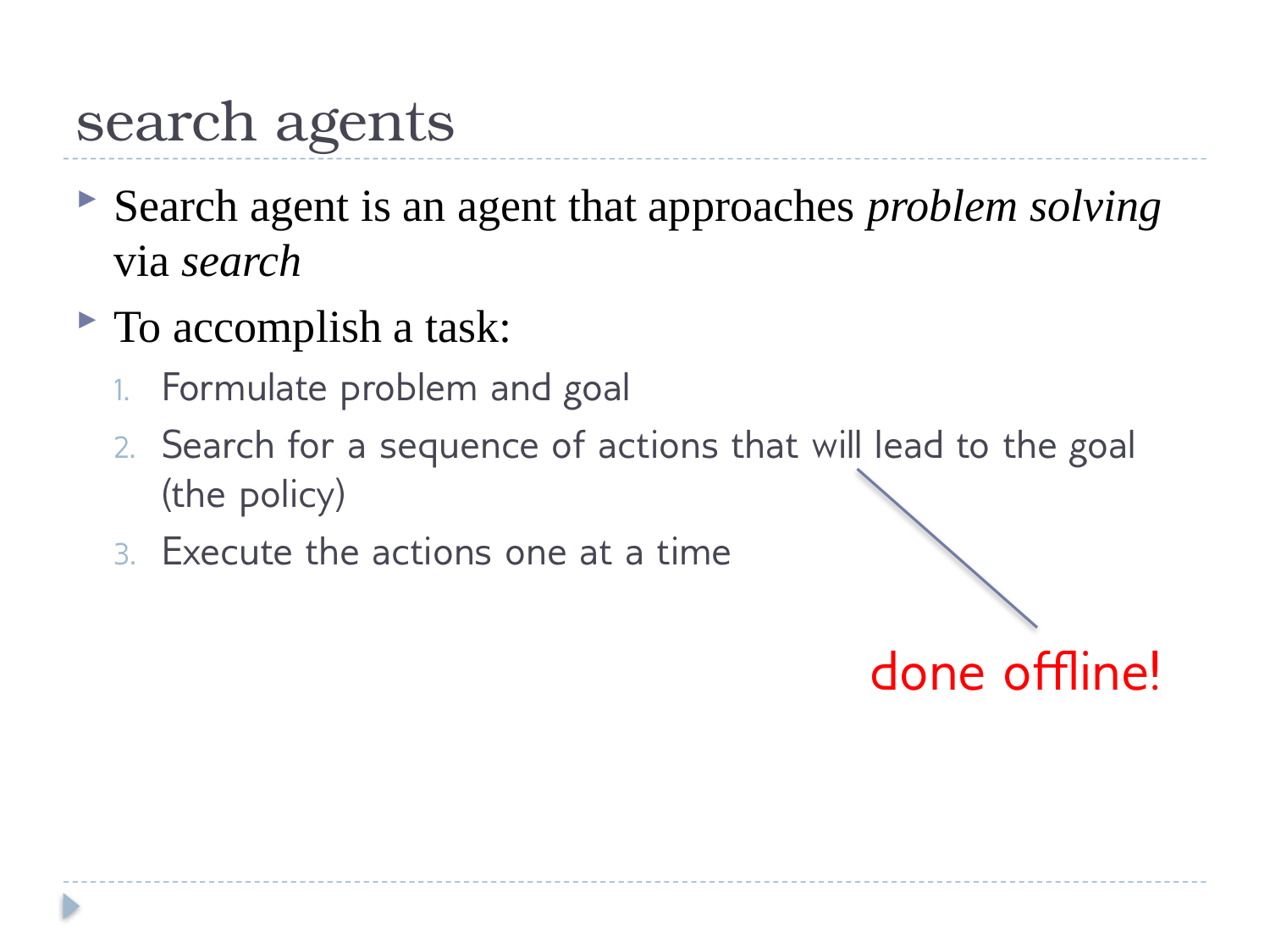

# search agents
Search agent is an agent that approaches problem solving via search
To accomplish a task:
Formulate problem and goal
Search for a sequence of actions that will lead to the goal (the policy)
Execute the actions one at a time

done offline!